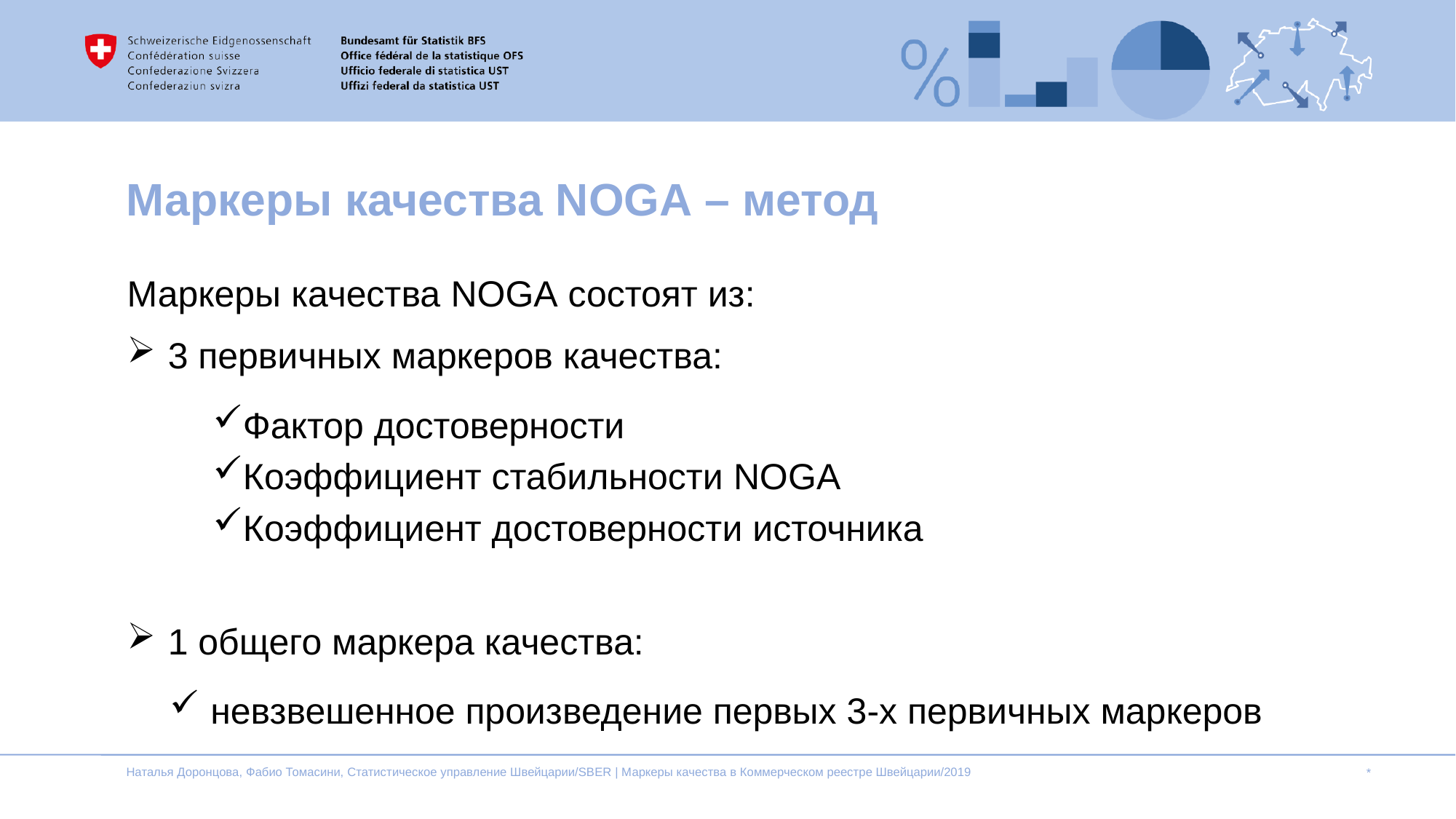

Маркеры качества NOGA – метод
Маркеры качества NOGA состоят из:
3 первичных маркеров качества:
Фактор достоверности
Коэффициент стабильности NOGA
Коэффициент достоверности источника

1 общего маркера качества:
невзвешенное произведение первых 3-х первичных маркеров

Наталья Доронцова, Фабио Томасини, Статистическое управление Швейцарии/SBER | Маркеры качества в Коммерческом реестре Швейцарии/2019
*